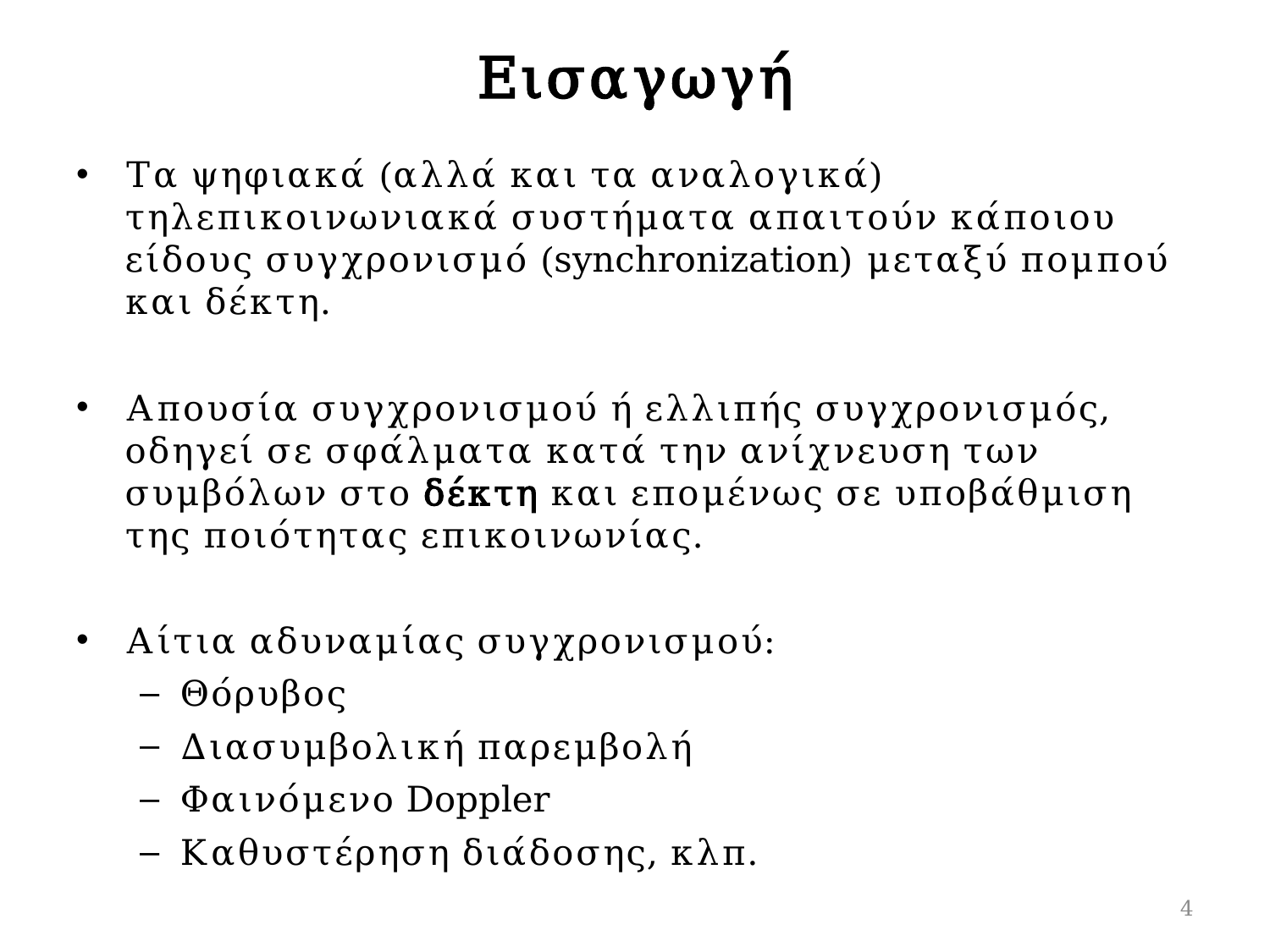

# Εισαγωγή
Τα ψηφιακά (αλλά και τα αναλογικά) τηλεπικοινωνιακά συστήματα απαιτούν κάποιου είδους συγχρονισμό (synchronization) μεταξύ πομπού και δέκτη.

Απουσία συγχρονισμού ή ελλιπής συγχρονισμός, οδηγεί σε σφάλματα κατά την ανίχνευση των συμβόλων στο δέκτη και επομένως σε υποβάθμιση της ποιότητας επικοινωνίας.

Αίτια αδυναμίας συγχρονισμού:
Θόρυβος
Διασυμβολική παρεμβολή
Φαινόμενο Doppler
Καθυστέρηση διάδοσης, κλπ.
4